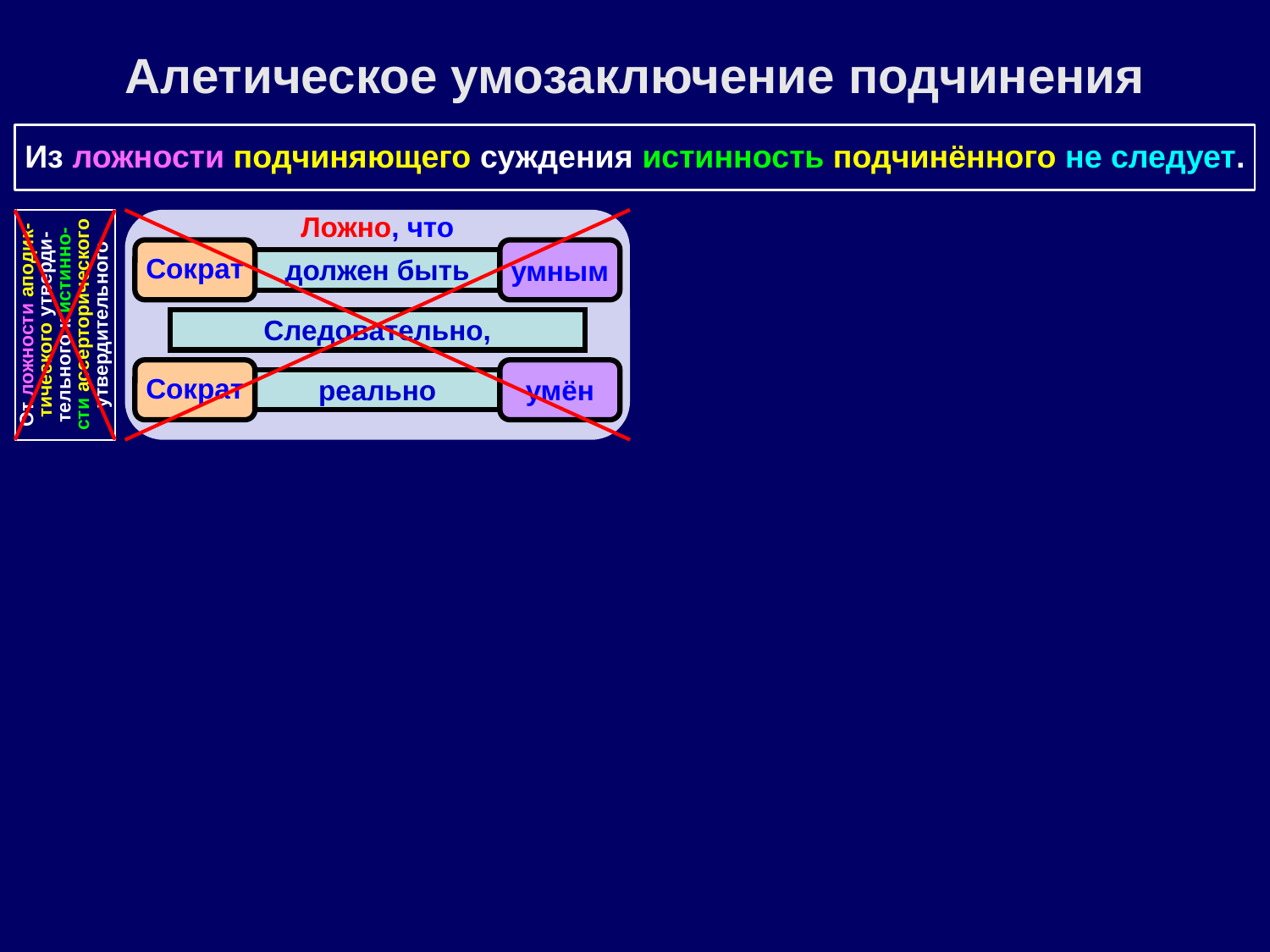

Алетическое умозаключение подчинения
Из ложности подчиняющего суждения истинность подчинённого не следует.
Ложно, что
Сократ
умным
должен быть
От ложности аподик-тического утверди-тельного к истинно-сти ассерторического утвердительного
Следовательно,
Сократ
умён
реально